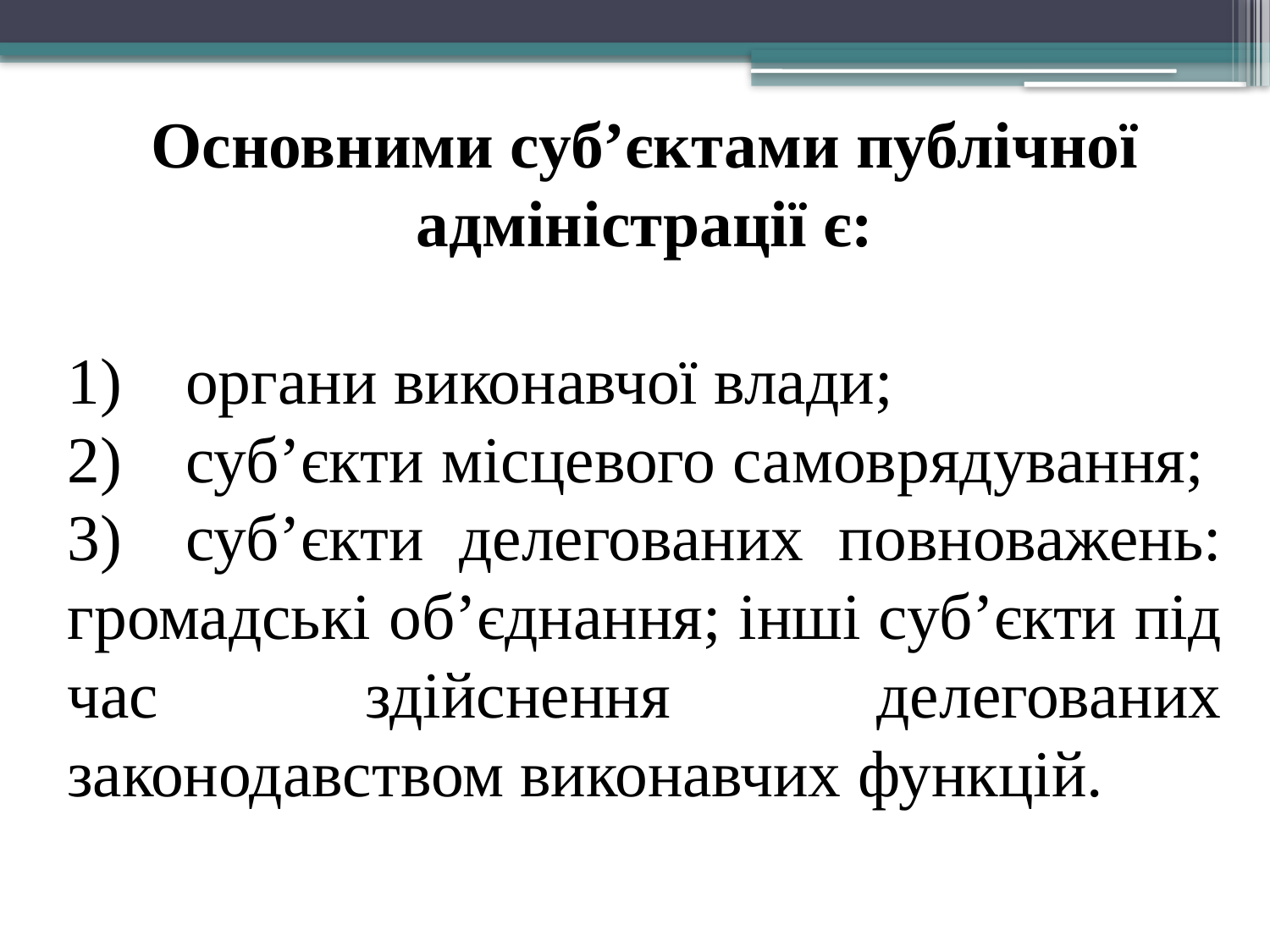

Основними суб’єктами публічної адміністрації є:

1)	органи виконавчої влади;
2)	суб’єкти місцевого самоврядування;
3)	суб’єкти делегованих повноважень: громадські об’єднання; інші суб’єкти під час здійснення делегованих законодавством виконавчих функцій.